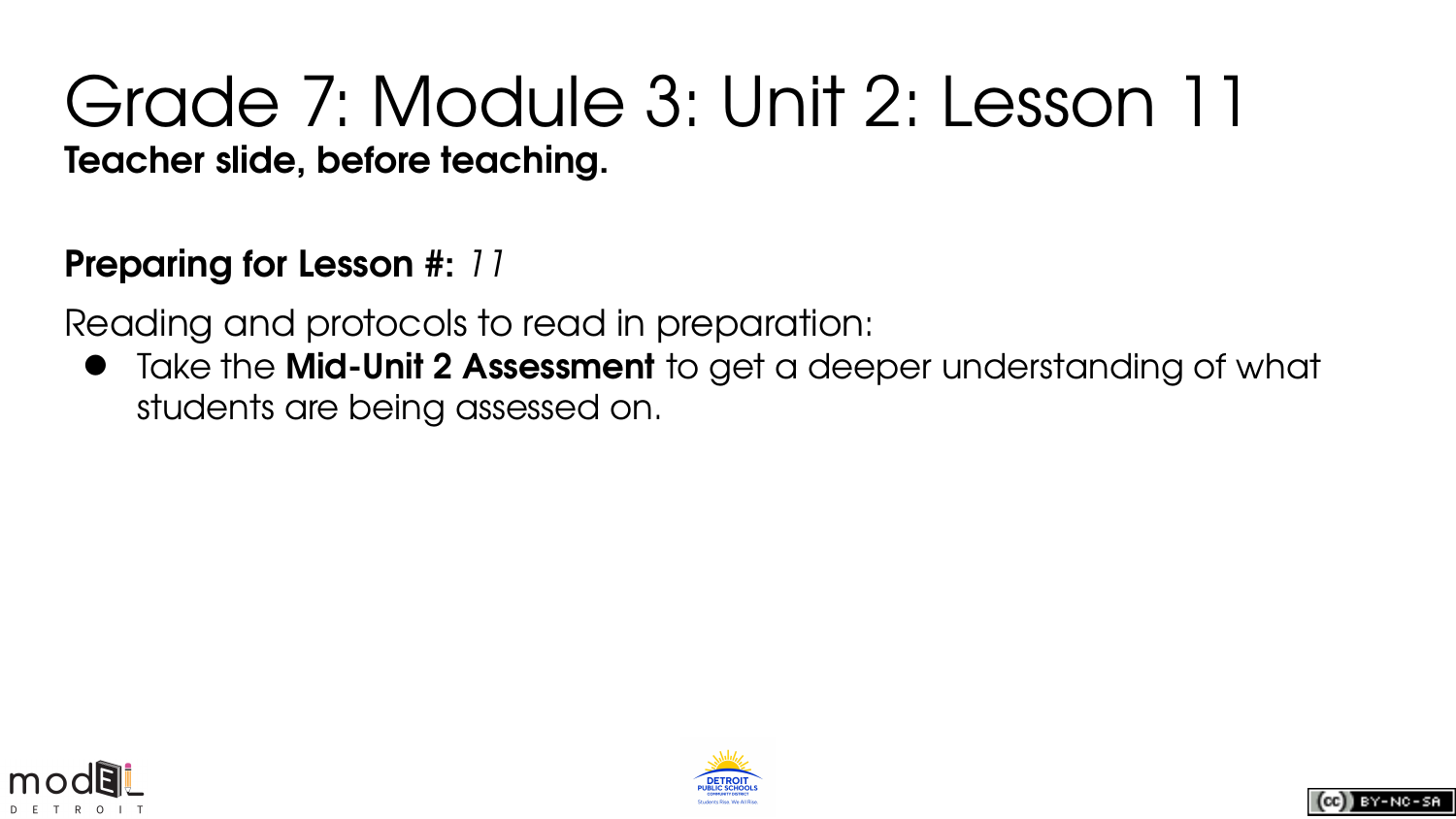

Grade 7: Module 3: Unit 2: Lesson 11
Teacher slide, before teaching.

Preparing for Lesson #: 11
Reading and protocols to read in preparation:
Take the Mid-Unit 2 Assessment to get a deeper understanding of what students are being assessed on.